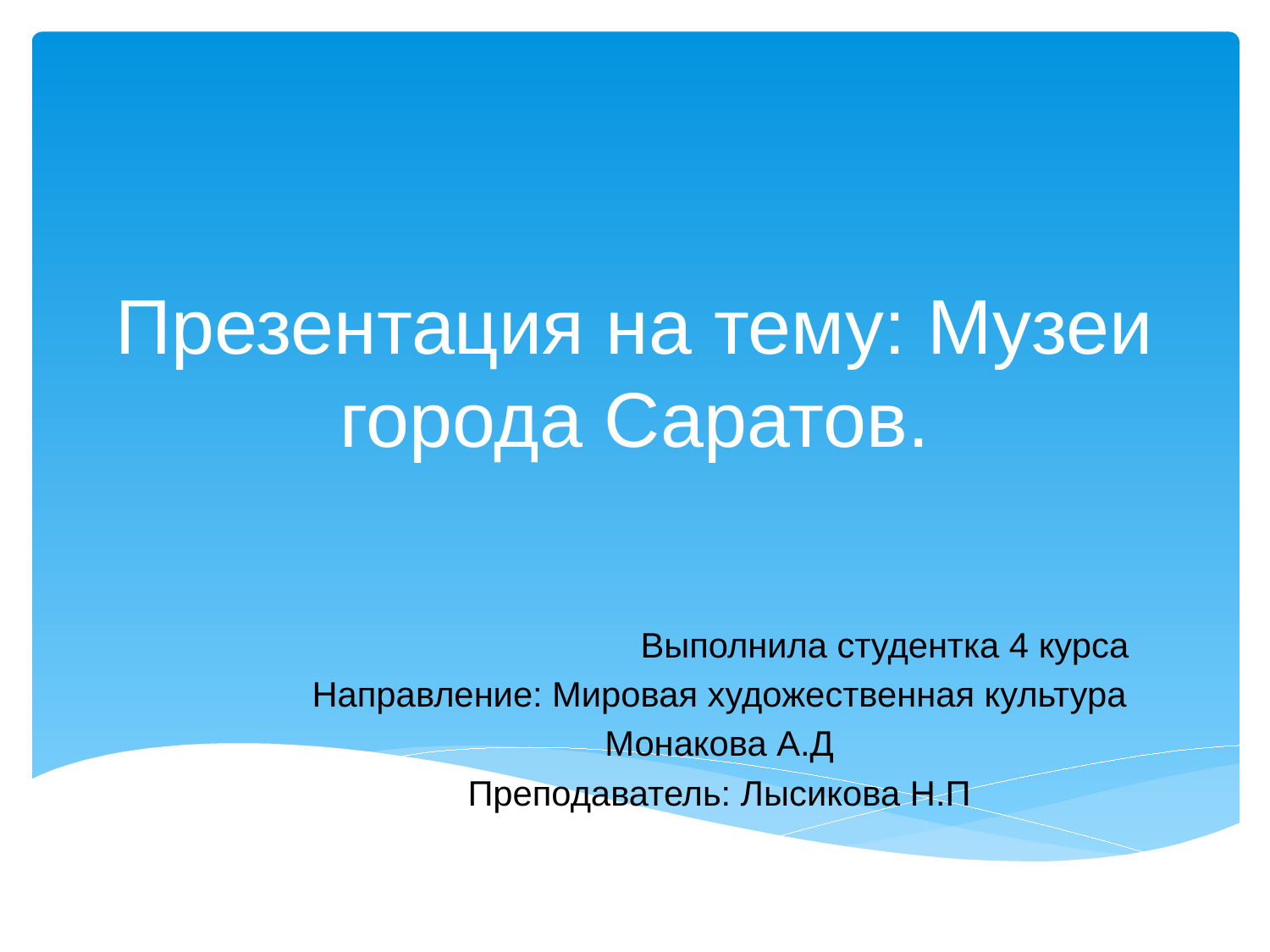

# Презентация на тему: Музеи города Саратов.
                                  Выполнила студентка 4 курса
Направление: Мировая художественная культура
Монакова А.Д
Преподаватель: Лысикова Н.П